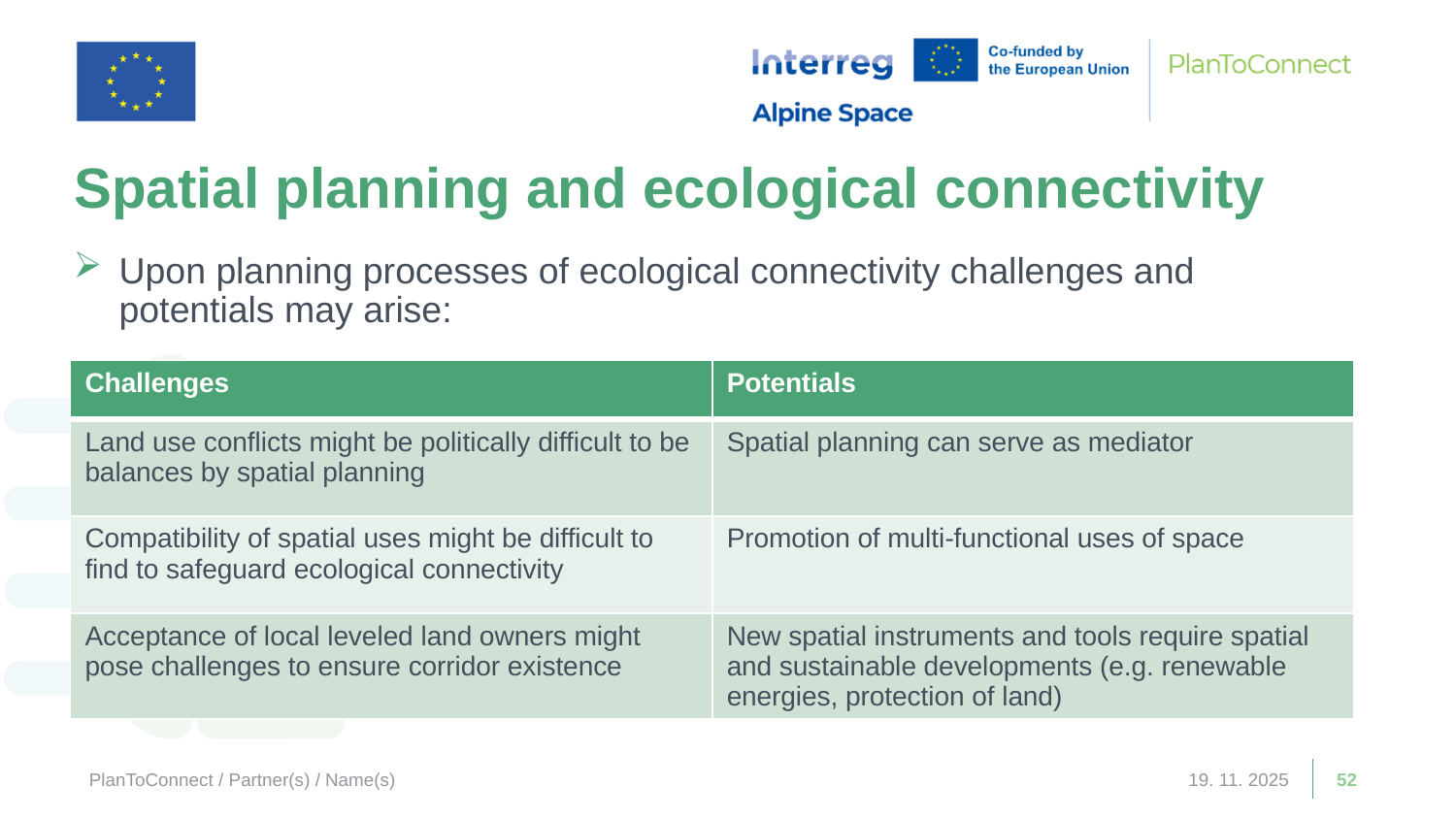

Spatial planning and ecological connectivity
Upon planning processes of ecological connectivity challenges and potentials may arise:

| Challenges | Potentials |
| --- | --- |
| Land use conflicts might be politically difficult to be balances by spatial planning | Spatial planning can serve as mediator |
| Compatibility of spatial uses might be difficult to find to safeguard ecological connectivity | Promotion of multi-functional uses of space |
| Acceptance of local leveled land owners might pose challenges to ensure corridor existence | New spatial instruments and tools require spatial and sustainable developments (e.g. renewable energies, protection of land) |
PlanToConnect / Partner(s) / Name(s)
19. 11. 2025
52